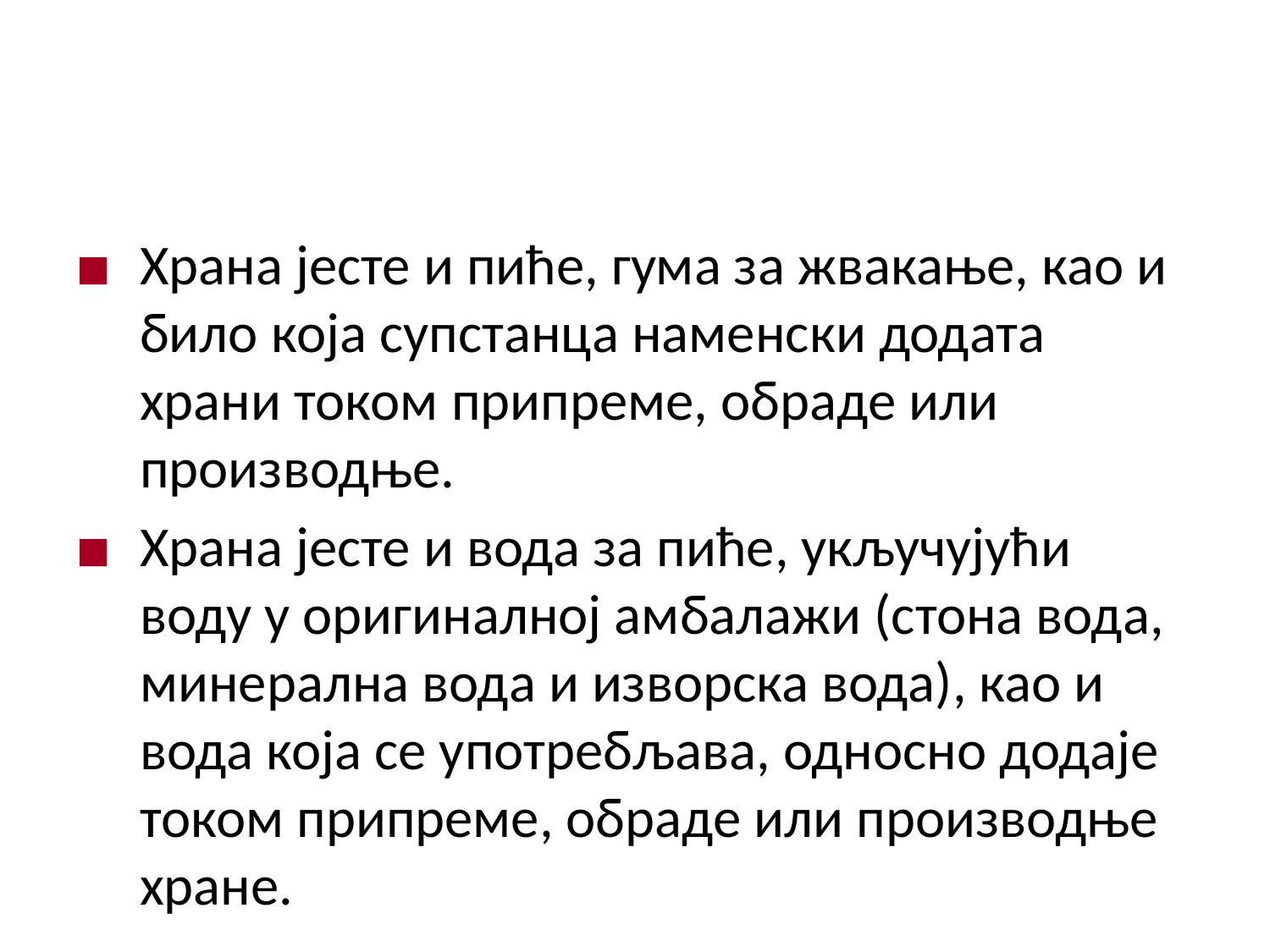

Храна јесте и пиће, гума за жвакање, као и било која супстанца наменски додата храни током припреме, обраде или производње.
Храна јесте и вода за пиће, укључујући воду у оригиналној амбалажи (стона вода, минерална вода и изворска вода), као и вода која се употребљава, односно додаје током припреме, обраде или производње хране.